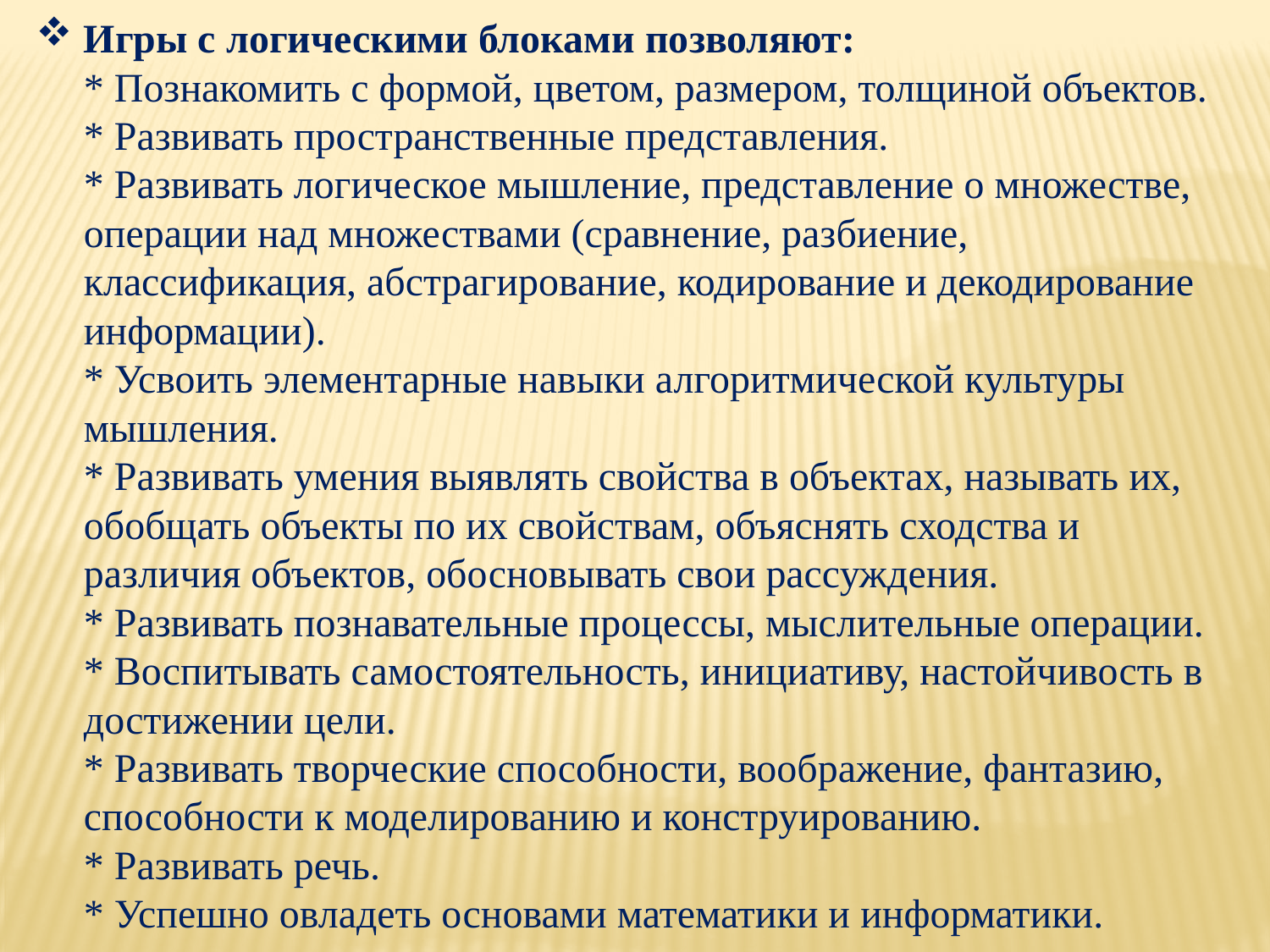

Игры с логическими блоками позволяют:
* Познакомить с формой, цветом, размером, толщиной объектов.
* Развивать пространственные представления.
* Развивать логическое мышление, представление о множестве, операции над множествами (сравнение, разбиение, классификация, абстрагирование, кодирование и декодирование информации).
* Усвоить элементарные навыки алгоритмической культуры мышления.
* Развивать умения выявлять свойства в объектах, называть их, обобщать объекты по их свойствам, объяснять сходства и различия объектов, обосновывать свои рассуждения.
* Развивать познавательные процессы, мыслительные операции.
* Воспитывать самостоятельность, инициативу, настойчивость в достижении цели.
* Развивать творческие способности, воображение, фантазию, способности к моделированию и конструированию.
* Развивать речь.
* Успешно овладеть основами математики и информатики.